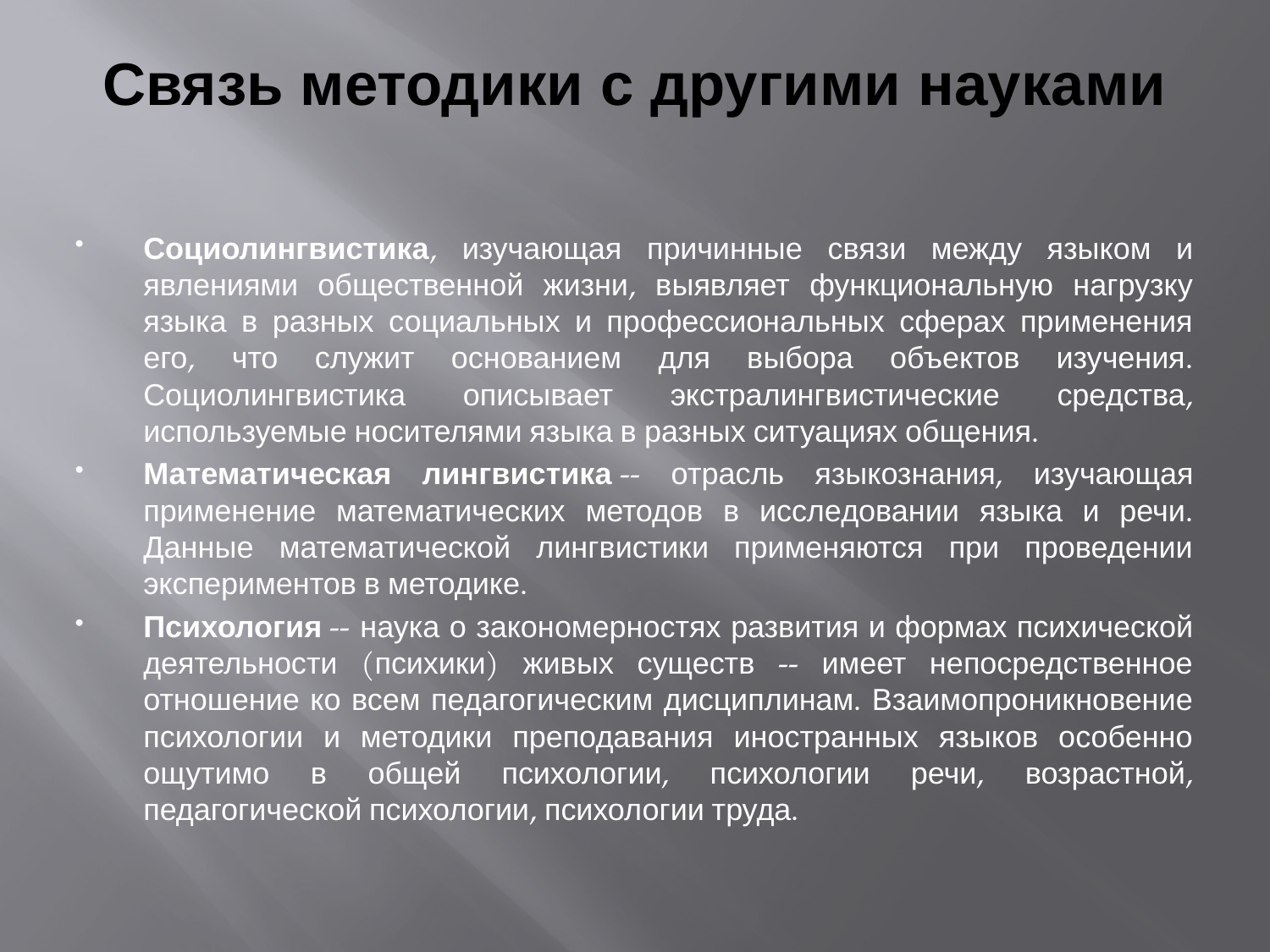

# Связь методики с другими науками
Социолингвистика, изучающая причинные связи между языком и явлениями общественной жизни, выявляет функциональную нагрузку языка в разных социальных и профессиональных сферах применения его, что служит основанием для выбора объектов изучения. Социолингвистика описывает экстралингвистические средства, используемые носителями языка в разных ситуациях общения.
Математическая лингвистика -- отрасль языкознания, изучающая применение математических методов в исследовании языка и речи. Данные математической лингвистики применяются при проведении экспериментов в методике.
Психология -- наука о закономерностях развития и формах психической деятельности (психики) живых существ -- имеет непосредственное отношение ко всем педагогическим дисциплинам. Взаимопроникновение психологии и методики преподавания иностранных языков особенно ощутимо в общей психологии, психологии речи, возрастной, педагогической психологии, психологии труда.